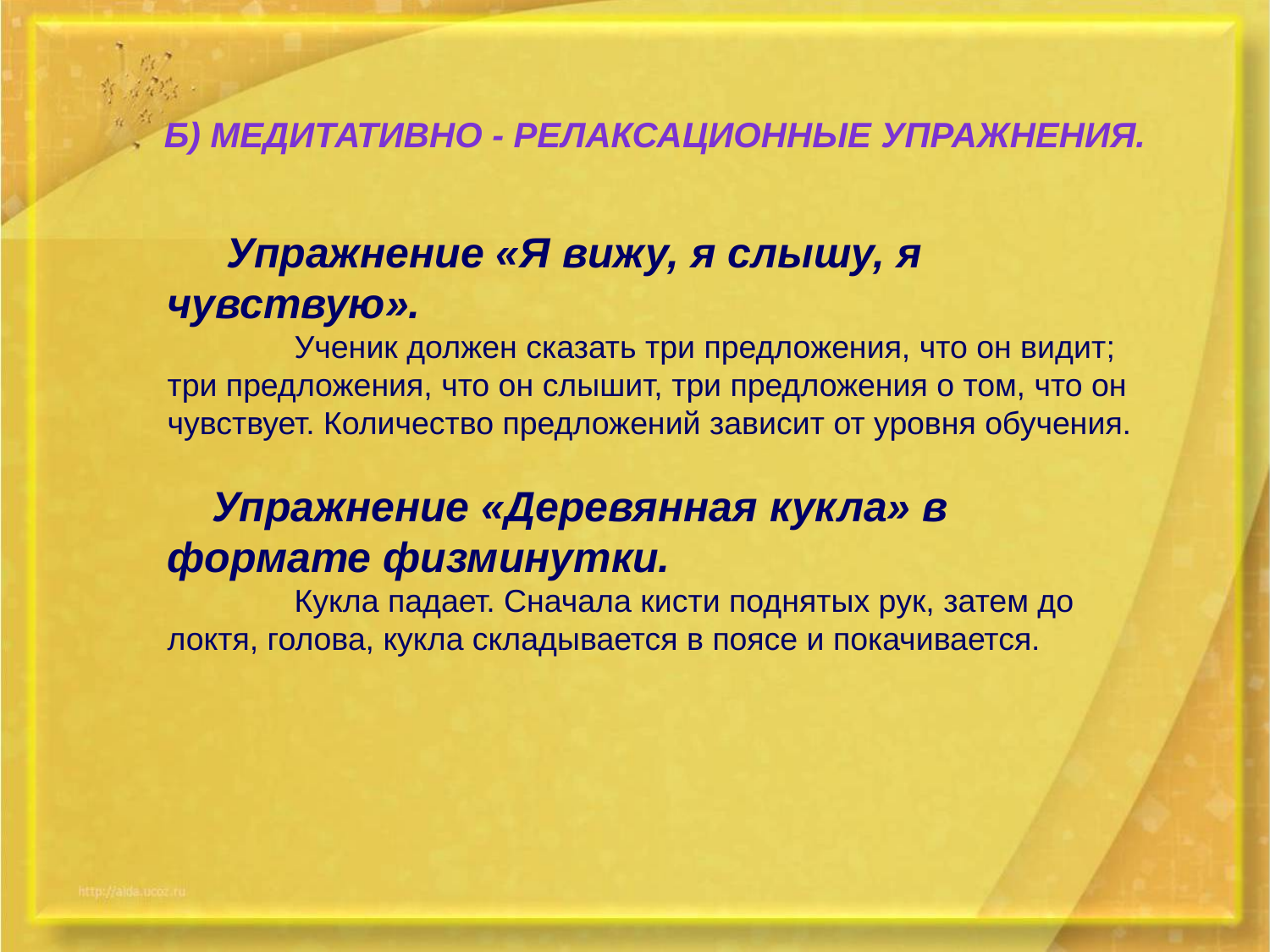

б) Медитативно - релаксационные упражнения.
     Упражнение «Я вижу, я слышу, я чувствую».
	Ученик должен сказать три предложения, что он видит; три предложения, что он слышит, три предложения о том, что он чувствует. Количество предложений зависит от уровня обучения.
     Упражнение «Деревянная кукла» в формате физминутки.
	Кукла падает. Сначала кисти поднятых рук, затем до локтя, голова, кукла складывается в поясе и покачивается.